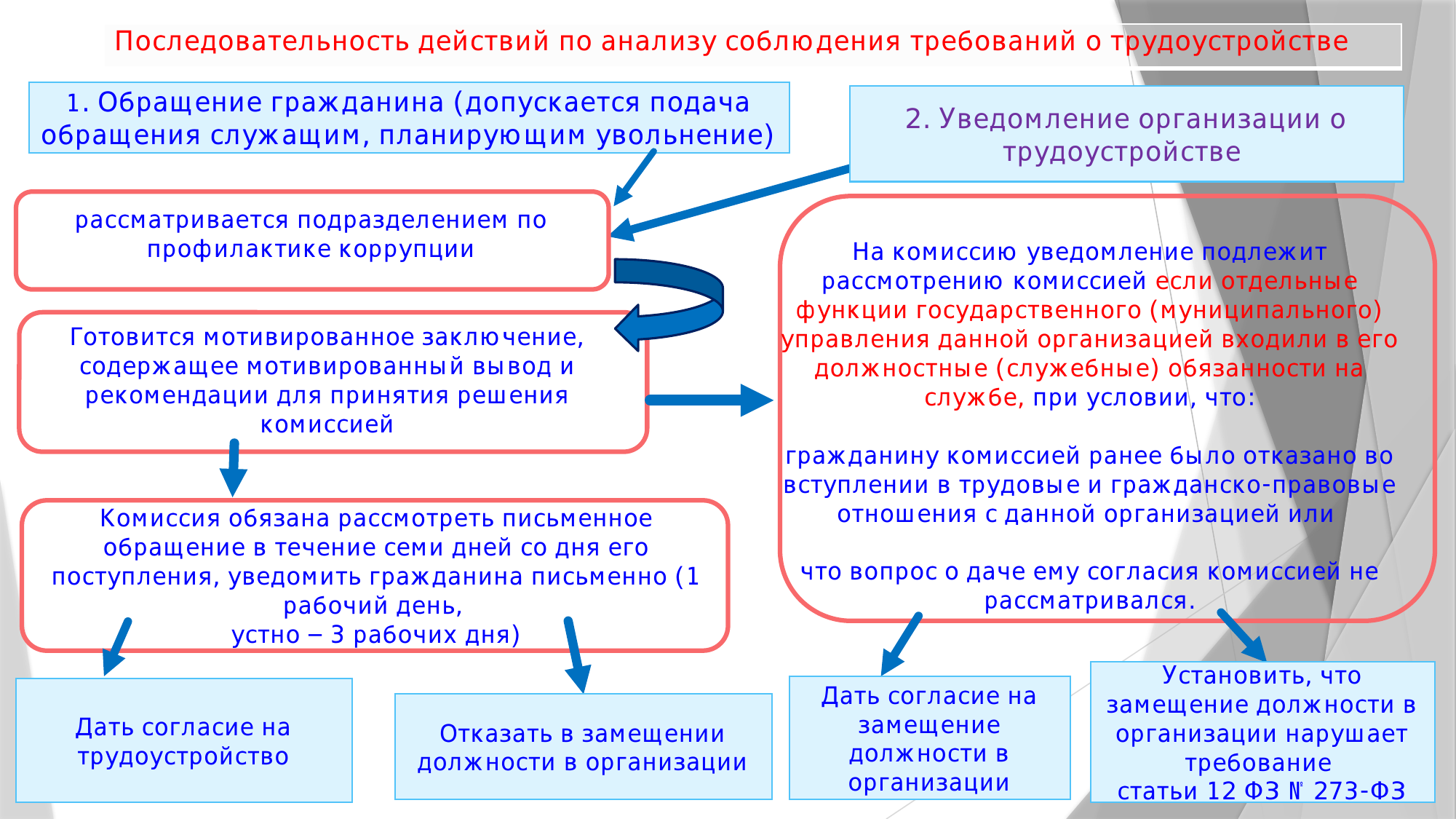

| Последовательность действий по анализу соблюдения требований о трудоустройстве |
| --- |
1. Обращение гражданина (допускается подача обращения служащим, планирующим увольнение)
2. Уведомление организации о трудоустройстве

рассматривается подразделением по профилактике коррупции

На комиссию уведомление подлежит рассмотрению комиссией если отдельные функции государственного (муниципального) управления данной организацией входили в его должностные (служебные) обязанности на службе, при условии, что:

гражданину комиссией ранее было отказано во вступлении в трудовые и гражданско-правовые отношения с данной организацией или

что вопрос о даче ему согласия комиссией не рассматривался.

Готовится мотивированное заключение, содержащее мотивированный вывод и рекомендации для принятия решения комиссией
Комиссия обязана рассмотреть письменное обращение в течение семи дней со дня его поступления, уведомить гражданина письменно (1 рабочий день,
устно – 3 рабочих дня)

Установить, что замещение должности в организации нарушает требование
статьи 12 ФЗ № 273-ФЗ
Дать согласие на замещение должности в организации
Дать согласие на трудоустройство
Отказать в замещении должности в организации